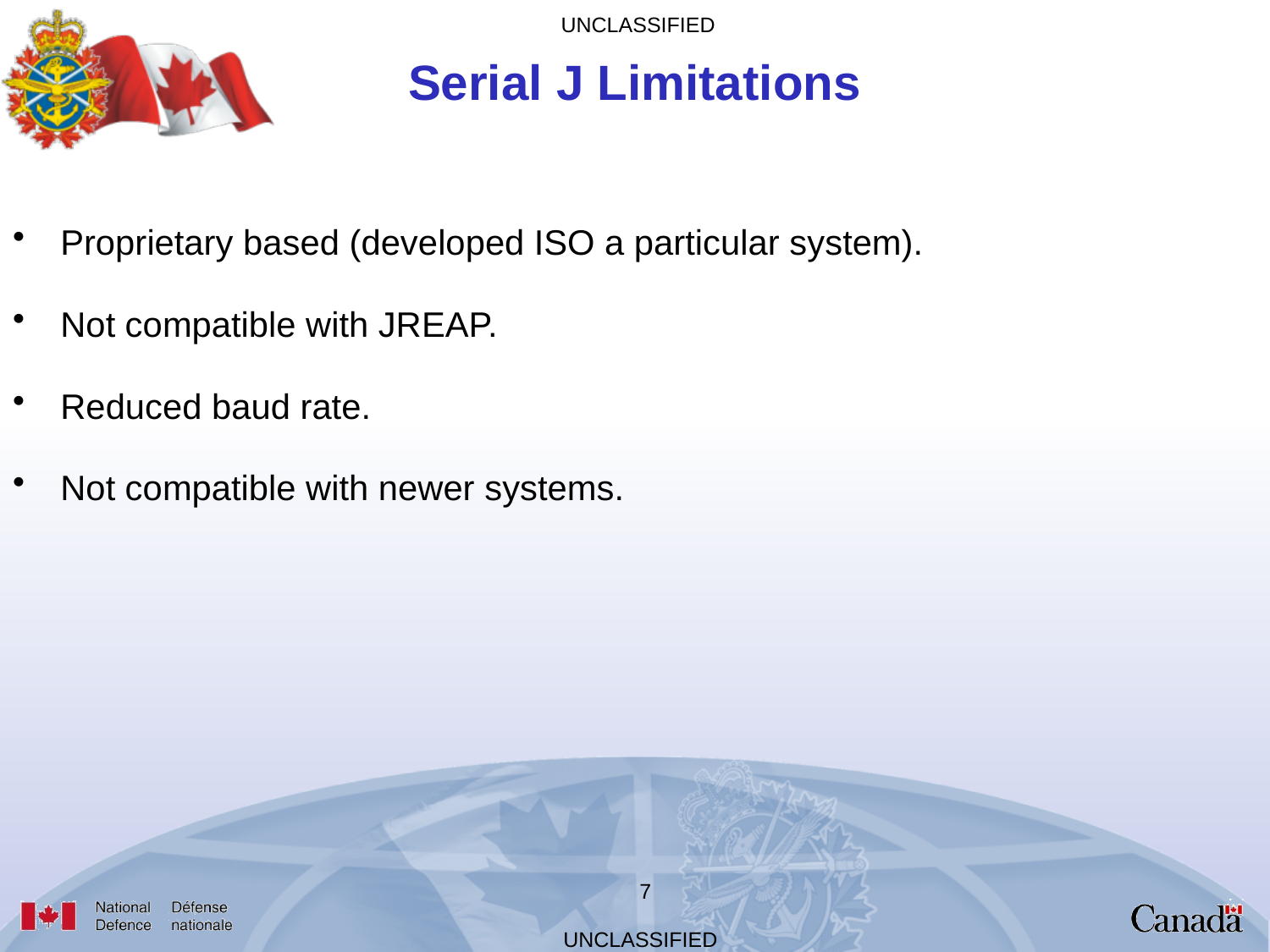

# Serial J Limitations
Proprietary based (developed ISO a particular system).

Not compatible with JREAP.

Reduced baud rate.

Not compatible with newer systems.